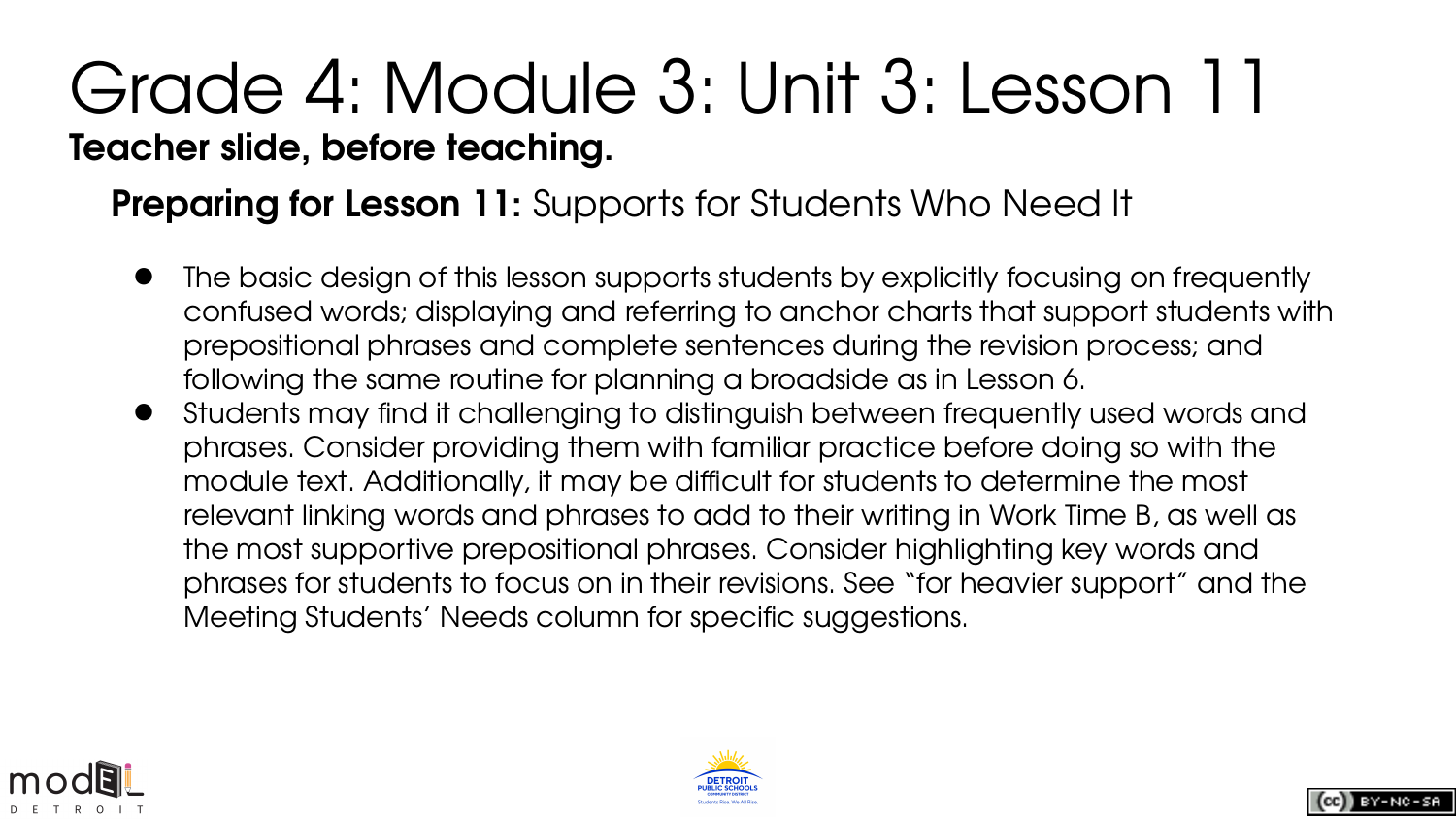

# Grade 4: Module 3: Unit 3: Lesson 11
Teacher slide, before teaching.
Preparing for Lesson 11: Supports for Students Who Need It
The basic design of this lesson supports students by explicitly focusing on frequently confused words; displaying and referring to anchor charts that support students with prepositional phrases and complete sentences during the revision process; and following the same routine for planning a broadside as in Lesson 6.
Students may find it challenging to distinguish between frequently used words and phrases. Consider providing them with familiar practice before doing so with the module text. Additionally, it may be difficult for students to determine the most relevant linking words and phrases to add to their writing in Work Time B, as well as the most supportive prepositional phrases. Consider highlighting key words and phrases for students to focus on in their revisions. See “for heavier support” and the Meeting Students’ Needs column for specific suggestions.